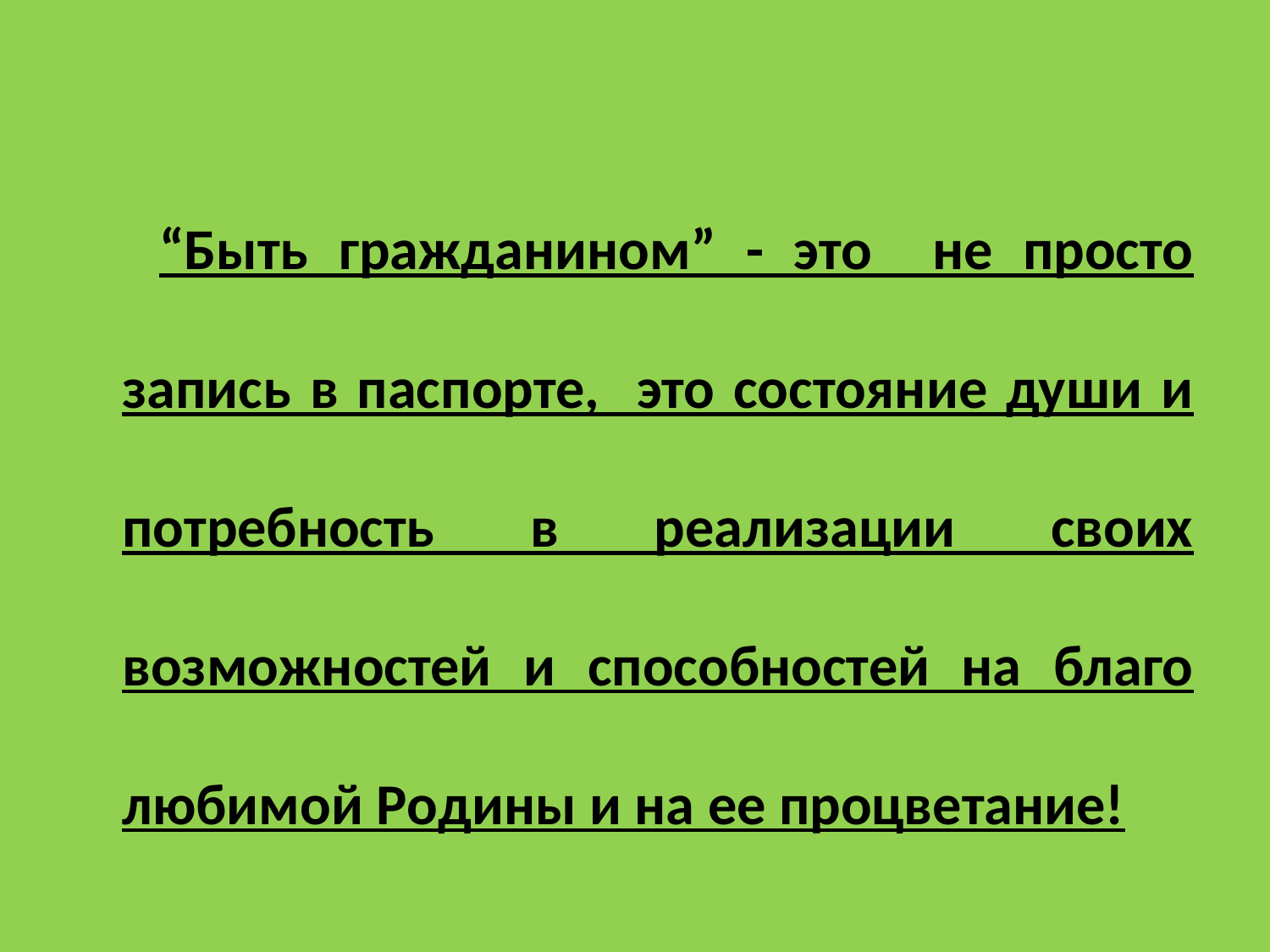

#

   “Быть гражданином” - это  не просто запись в паспорте,  это состояние души и потребность в реализации своих возможностей и способностей на благо любимой Родины и на ее процветание!